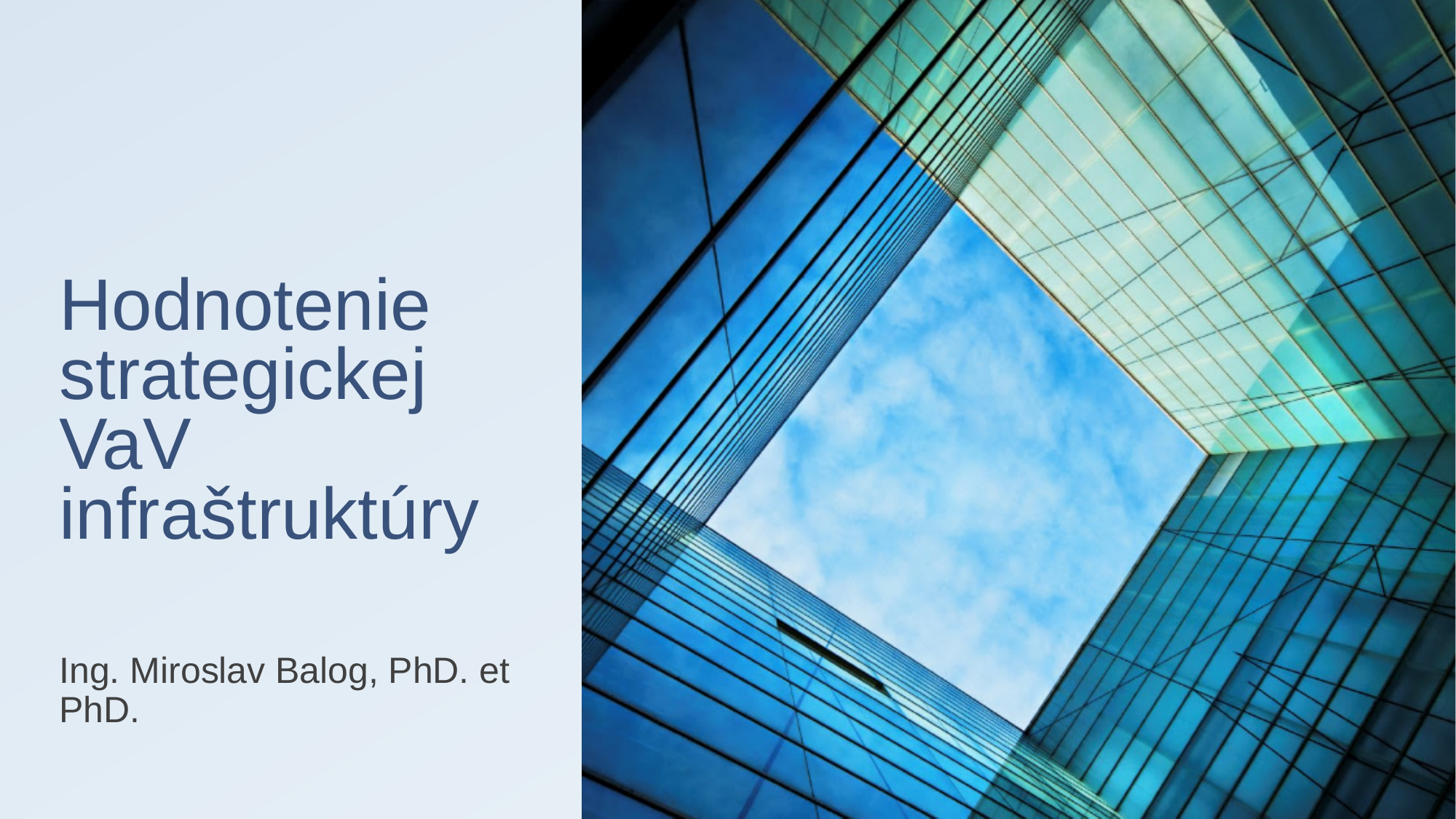

# Hodnotenie strategickej VaV infraštruktúry
Ing. Miroslav Balog, PhD. et PhD.